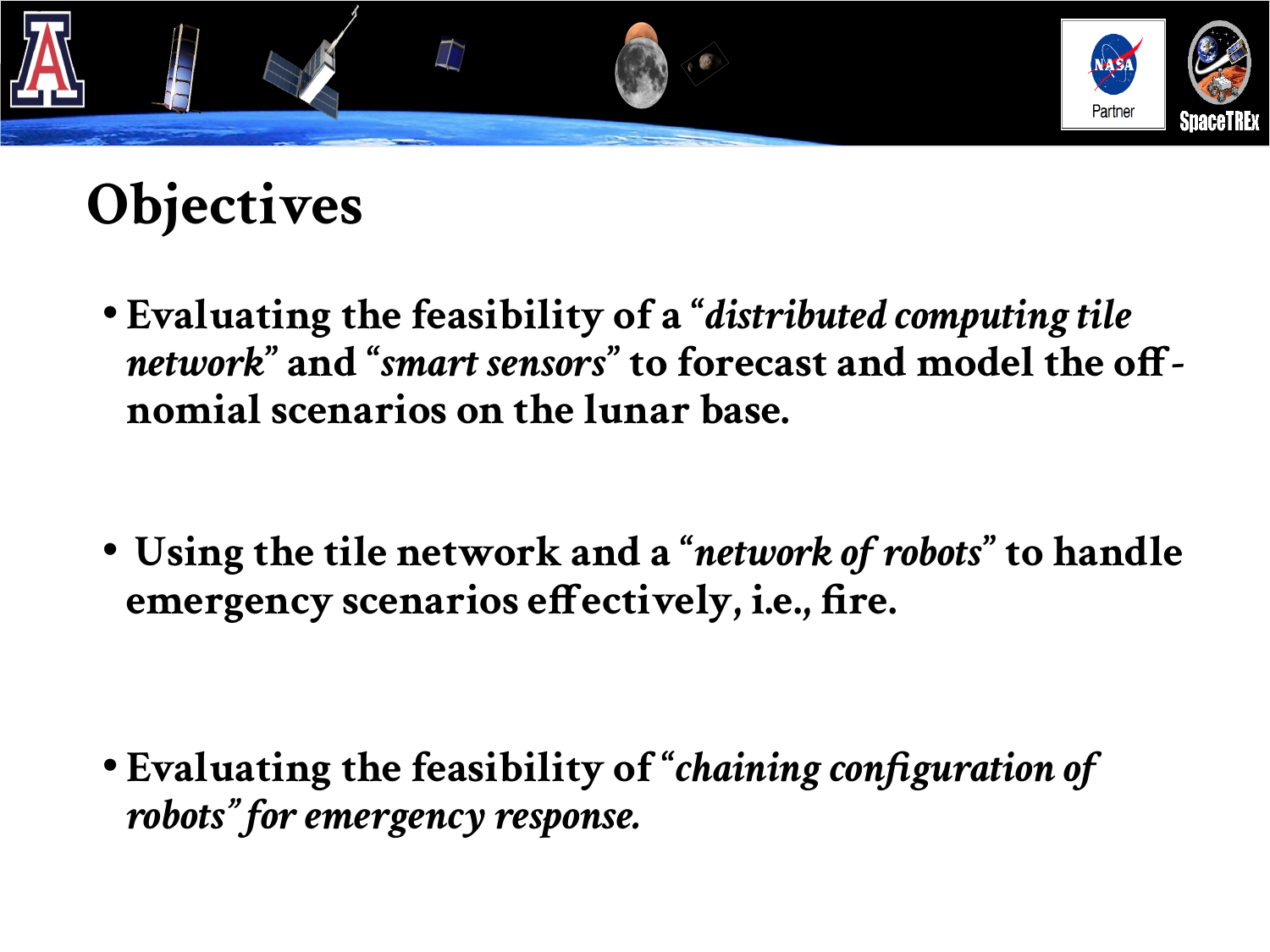

# Objectives

Evaluating the feasibility of a “distributed computing tile network” and “smart sensors” to forecast and model the off-nomial scenarios on the lunar base.

 Using the tile network and a “network of robots” to handle emergency scenarios effectively, i.e., fire.

Evaluating the feasibility of “chaining configuration of robots” for emergency response.